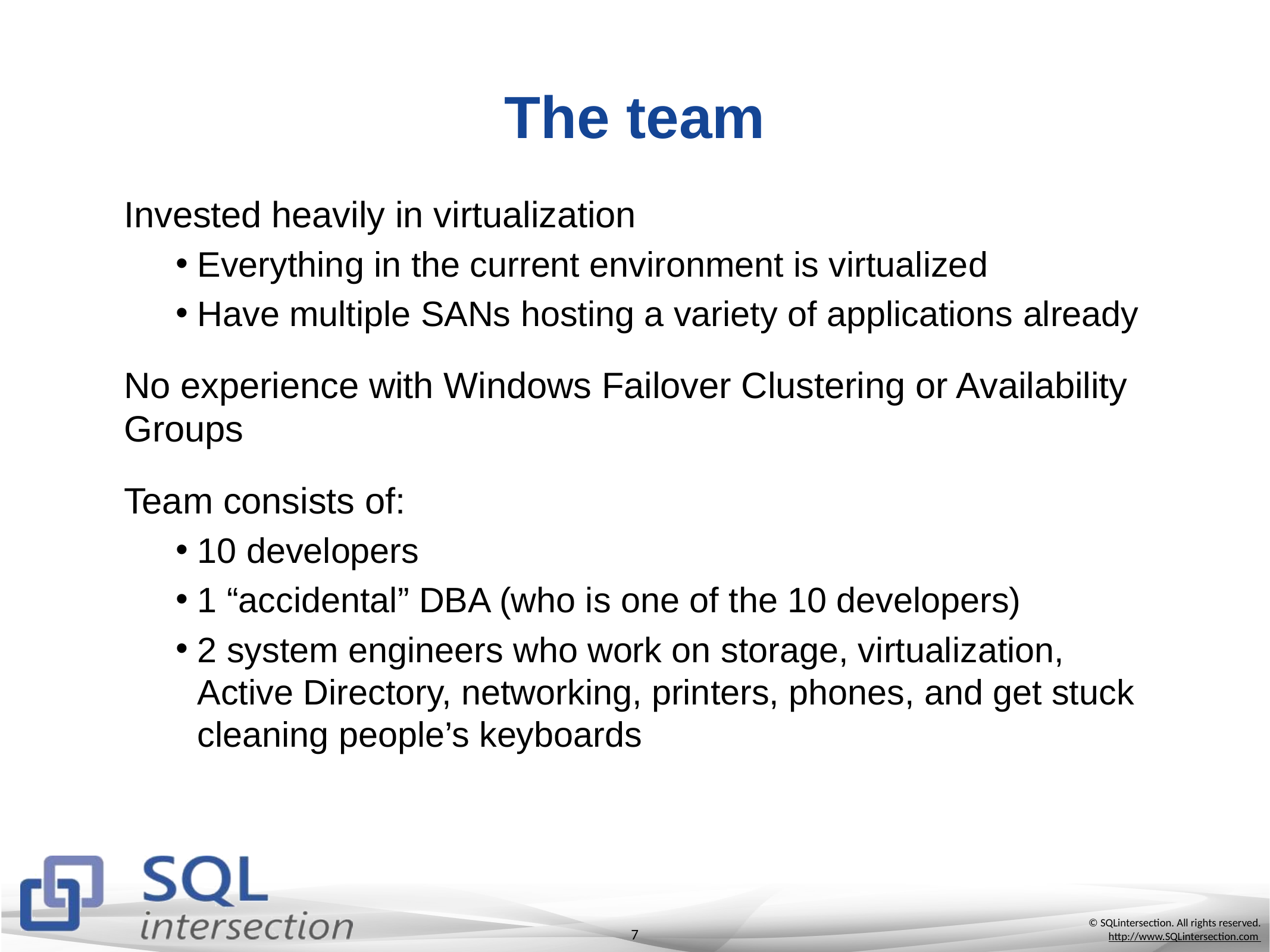

# The team
Invested heavily in virtualization
Everything in the current environment is virtualized
Have multiple SANs hosting a variety of applications already
No experience with Windows Failover Clustering or Availability Groups
Team consists of:
10 developers
1 “accidental” DBA (who is one of the 10 developers)
2 system engineers who work on storage, virtualization, Active Directory, networking, printers, phones, and get stuck cleaning people’s keyboards